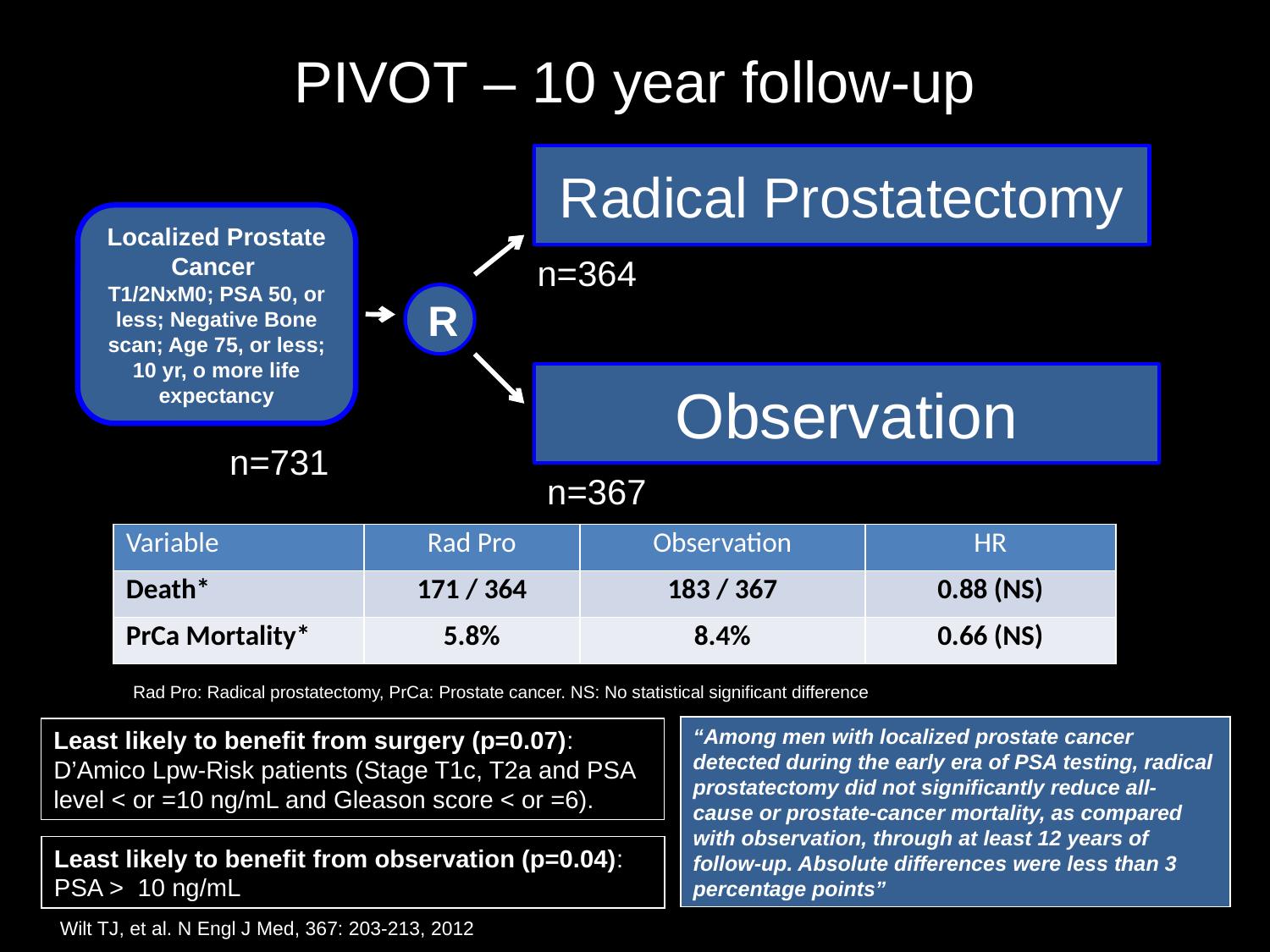

# PIVOT – 10 year follow-up
Radical Prostatectomy
Localized Prostate Cancer
T1/2NxM0; PSA 50, or less; Negative Bone scan; Age 75, or less; 10 yr, o more life expectancy
n=364
R
Observation
n=731
n=367
| Variable | Rad Pro | Observation | HR |
| --- | --- | --- | --- |
| Death\* | 171 / 364 | 183 / 367 | 0.88 (NS) |
| PrCa Mortality\* | 5.8% | 8.4% | 0.66 (NS) |
Rad Pro: Radical prostatectomy, PrCa: Prostate cancer. NS: No statistical significant difference
“Among men with localized prostate cancer detected during the early era of PSA testing, radical prostatectomy did not significantly reduce all-cause or prostate-cancer mortality, as compared with observation, through at least 12 years of follow-up. Absolute differences were less than 3 percentage points”
Least likely to benefit from surgery (p=0.07):
D’Amico Lpw-Risk patients (Stage T1c, T2a and PSA level < or =10 ng/mL and Gleason score < or =6).
Least likely to benefit from observation (p=0.04):
PSA >  10 ng/mL
Wilt TJ, et al. N Engl J Med, 367: 203-213, 2012